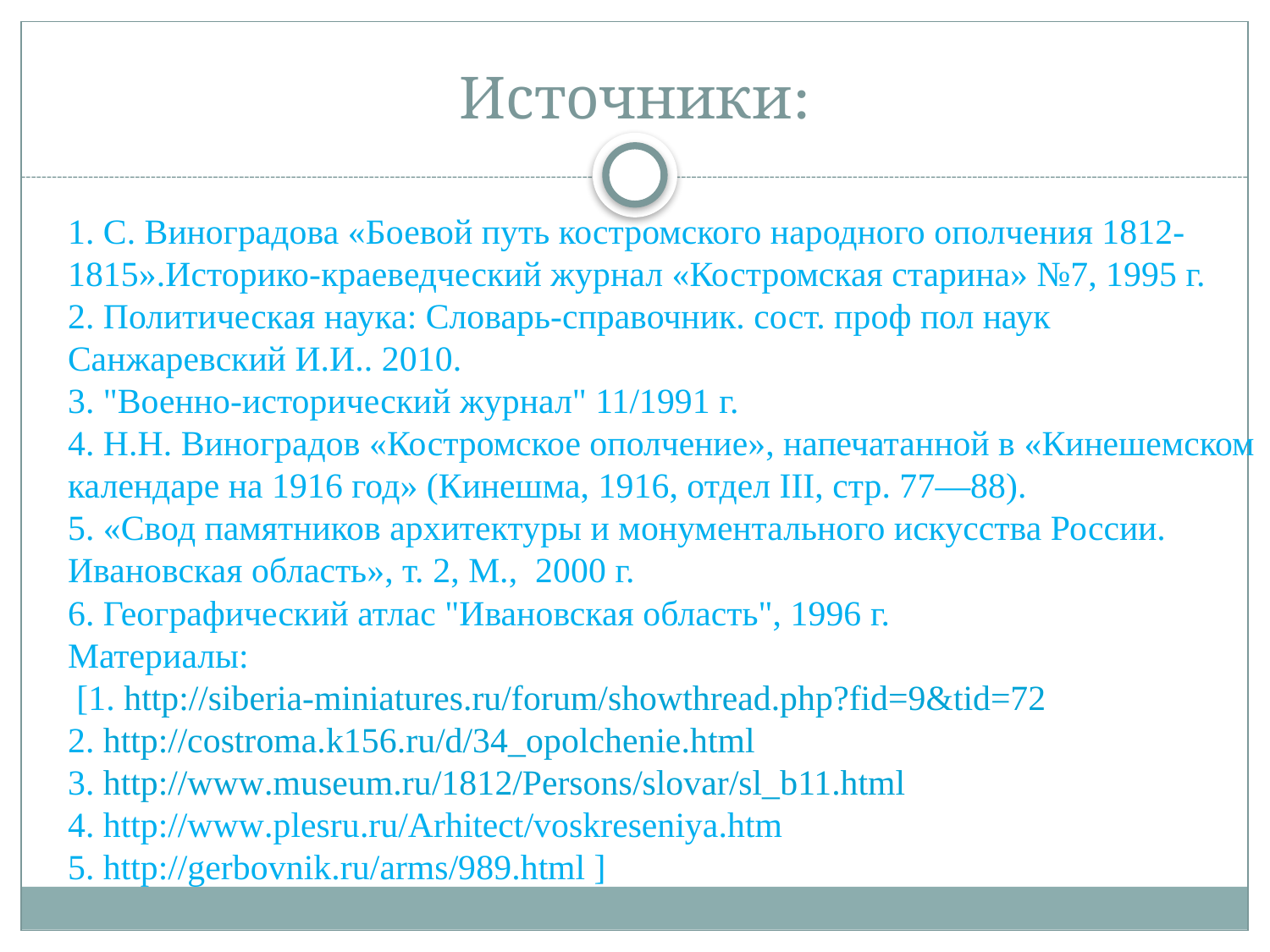

# Источники:
1. С. Виноградова «Боевой путь костромского народного ополчения 1812-1815».Историко-краеведческий журнал «Костромская старина» №7, 1995 г.
2. Политическая наука: Словарь-справочник. сост. проф пол наук Санжаревский И.И.. 2010.
3. "Военно-исторический журнал" 11/1991 г.
4. Н.Н. Виноградов «Костромское ополчение», напечатанной в «Кинешемском календаре на 1916 год» (Кинешма, 1916, отдел III, стр. 77—88).
5. «Свод памятников архитектуры и монументального искусства России.  Ивановская область», т. 2, М.,  2000 г.
6. Географический атлас "Ивановская область", 1996 г.
Материалы:
 [1. http://siberia-miniatures.ru/forum/showthread.php?fid=9&tid=72
2. http://costroma.k156.ru/d/34_opolchenie.html
3. http://www.museum.ru/1812/Persons/slovar/sl_b11.html
4. http://www.plesru.ru/Arhitect/voskreseniya.htm
5. http://gerbovnik.ru/arms/989.html ]